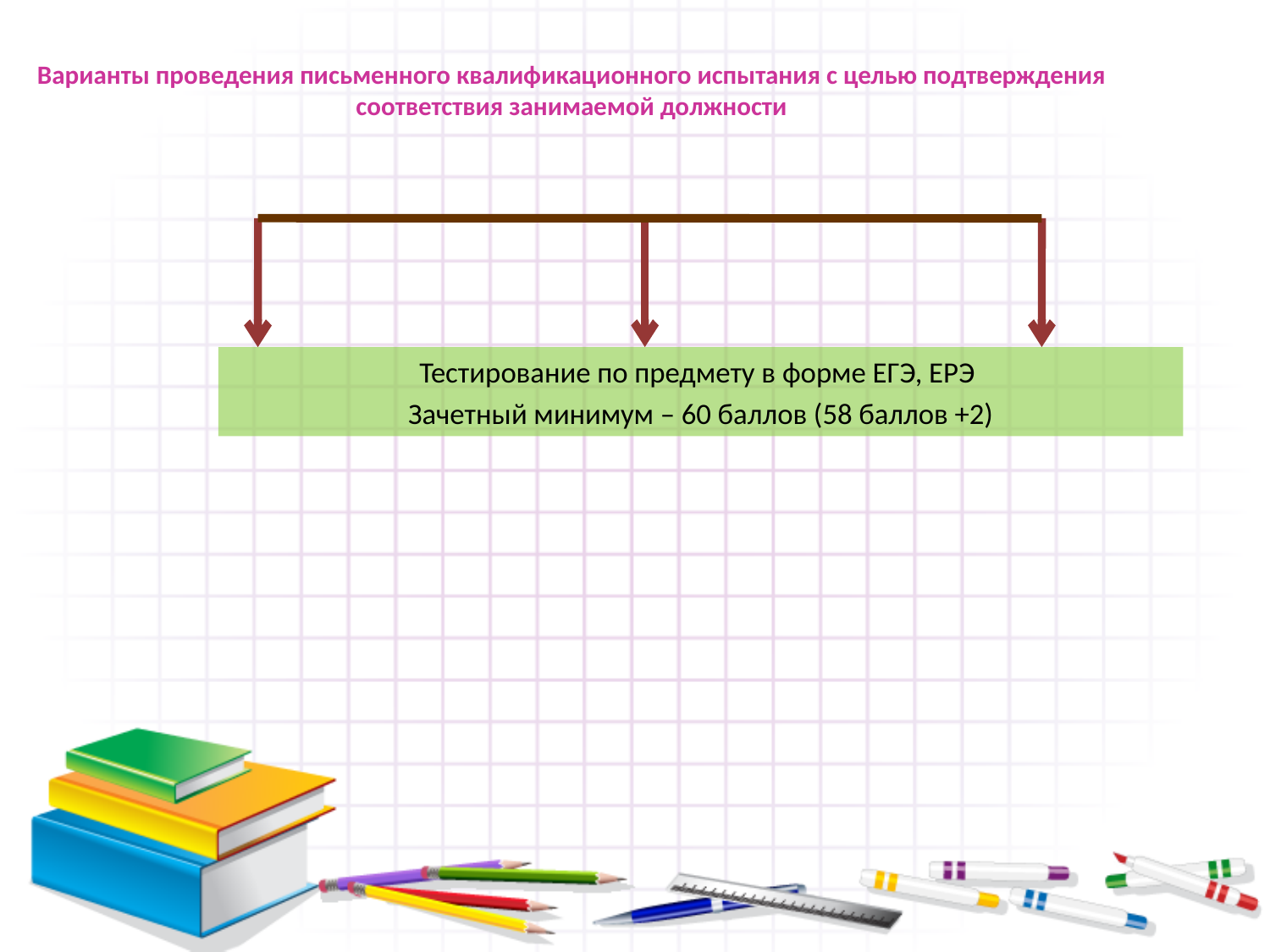

Варианты проведения письменного квалификационного испытания с целью подтверждения соответствия занимаемой должности

Тестирование по предмету в форме ЕГЭ, ЕРЭ
Зачетный минимум – 60 баллов (58 баллов +2)